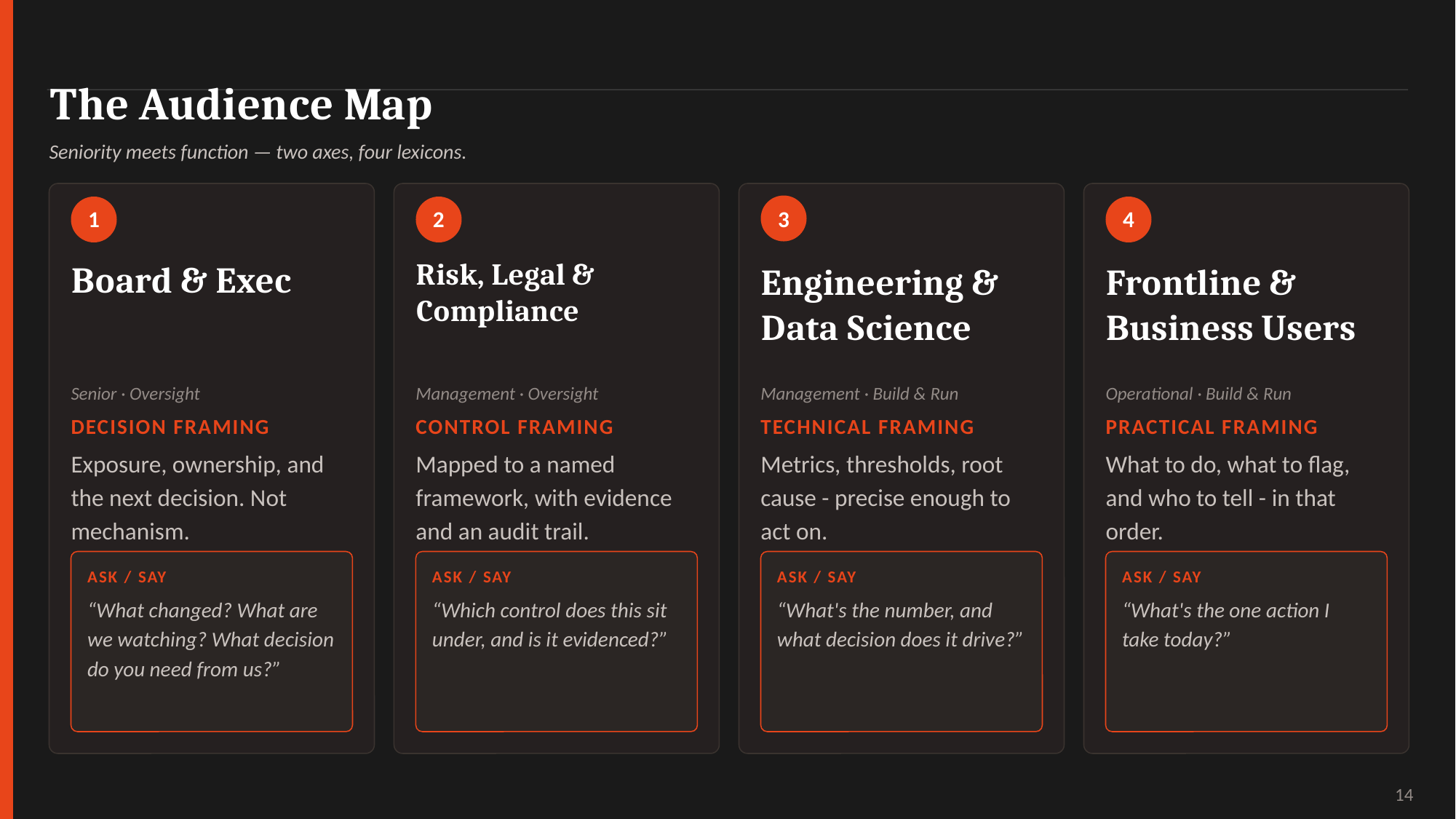

The Audience Map
Seniority meets function — two axes, four lexicons.

1
2

3
4

Board & Exec
Risk, Legal & Compliance
Engineering & Data Science
Frontline & Business Users
Senior · Oversight
Management · Oversight
Management · Build & Run
Operational · Build & Run
DECISION FRAMING
CONTROL FRAMING
TECHNICAL FRAMING
PRACTICAL FRAMING
Exposure, ownership, and the next decision. Not mechanism.
Mapped to a named framework, with evidence and an audit trail.
Metrics, thresholds, root cause - precise enough to act on.
What to do, what to flag, and who to tell - in that order.

ASK / SAY
ASK / SAY
ASK / SAY
ASK / SAY
“What changed? What are we watching? What decision do you need from us?”
“Which control does this sit under, and is it evidenced?”
“What's the number, and what decision does it drive?”
“What's the one action I take today?”
14